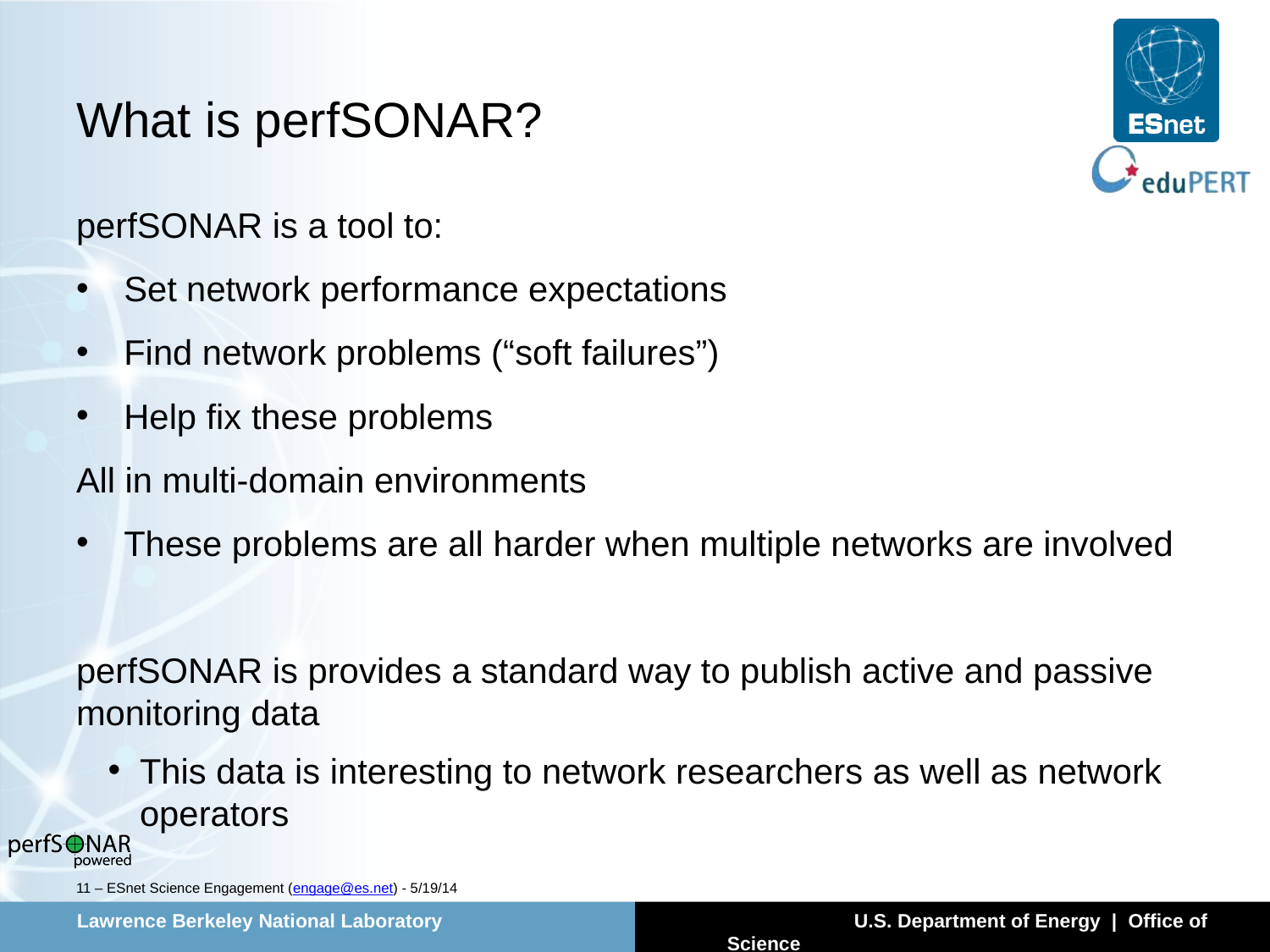

# What is perfSONAR?
perfSONAR is a tool to:
Set network performance expectations
Find network problems (“soft failures”)
Help fix these problems
All in multi-domain environments
These problems are all harder when multiple networks are involved

perfSONAR is provides a standard way to publish active and passive monitoring data
This data is interesting to network researchers as well as network operators
11 – ESnet Science Engagement (engage@es.net) - 5/19/14